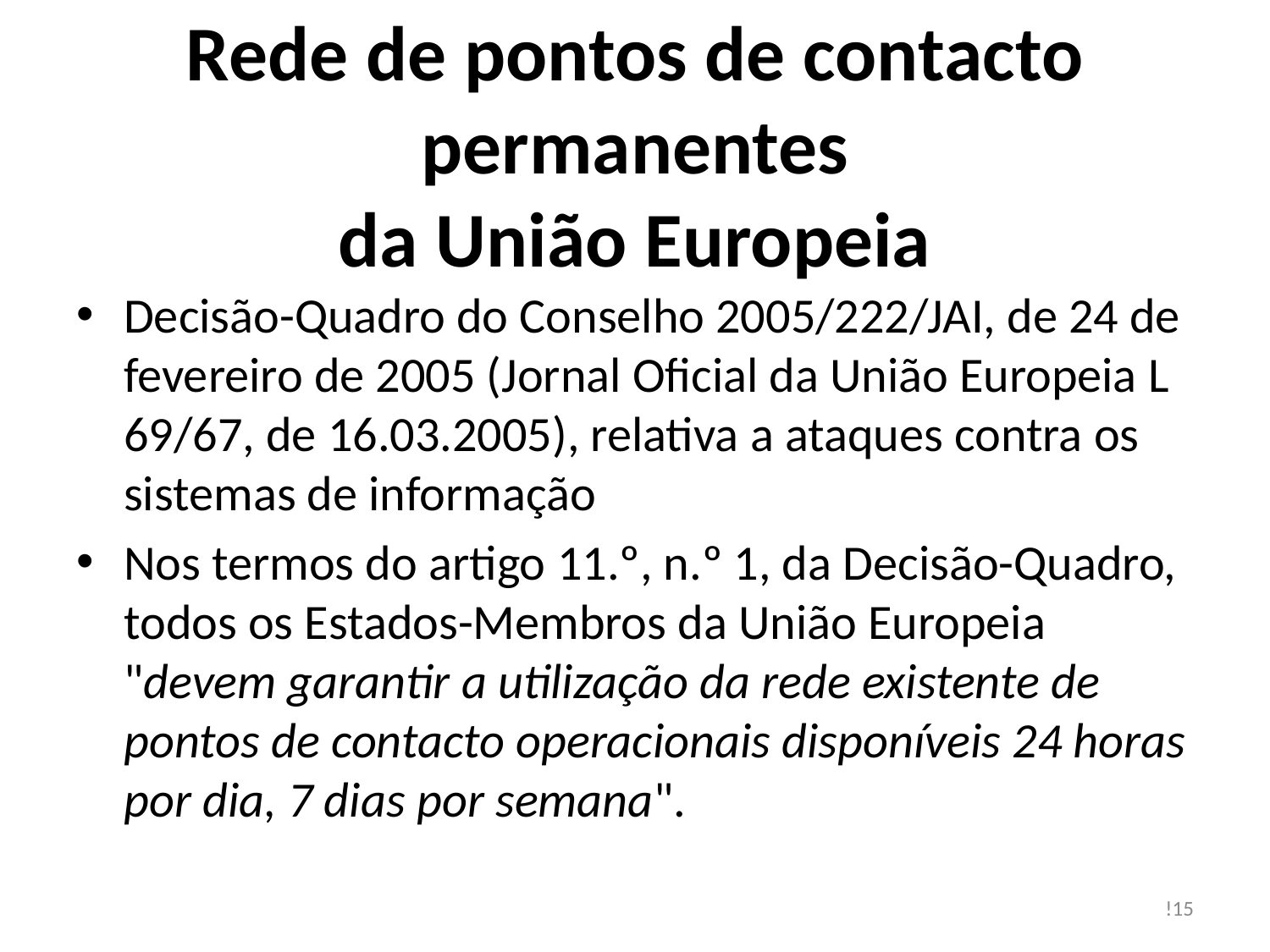

# Rede de pontos de contacto permanentes da União Europeia
Decisão-Quadro do Conselho 2005/222/JAI, de 24 de fevereiro de 2005 (Jornal Oficial da União Europeia L 69/67, de 16.03.2005), relativa a ataques contra os sistemas de informação
Nos termos do artigo 11.º, n.º 1, da Decisão-Quadro, todos os Estados-Membros da União Europeia "devem garantir a utilização da rede existente de pontos de contacto operacionais disponíveis 24 horas por dia, 7 dias por semana".
!15